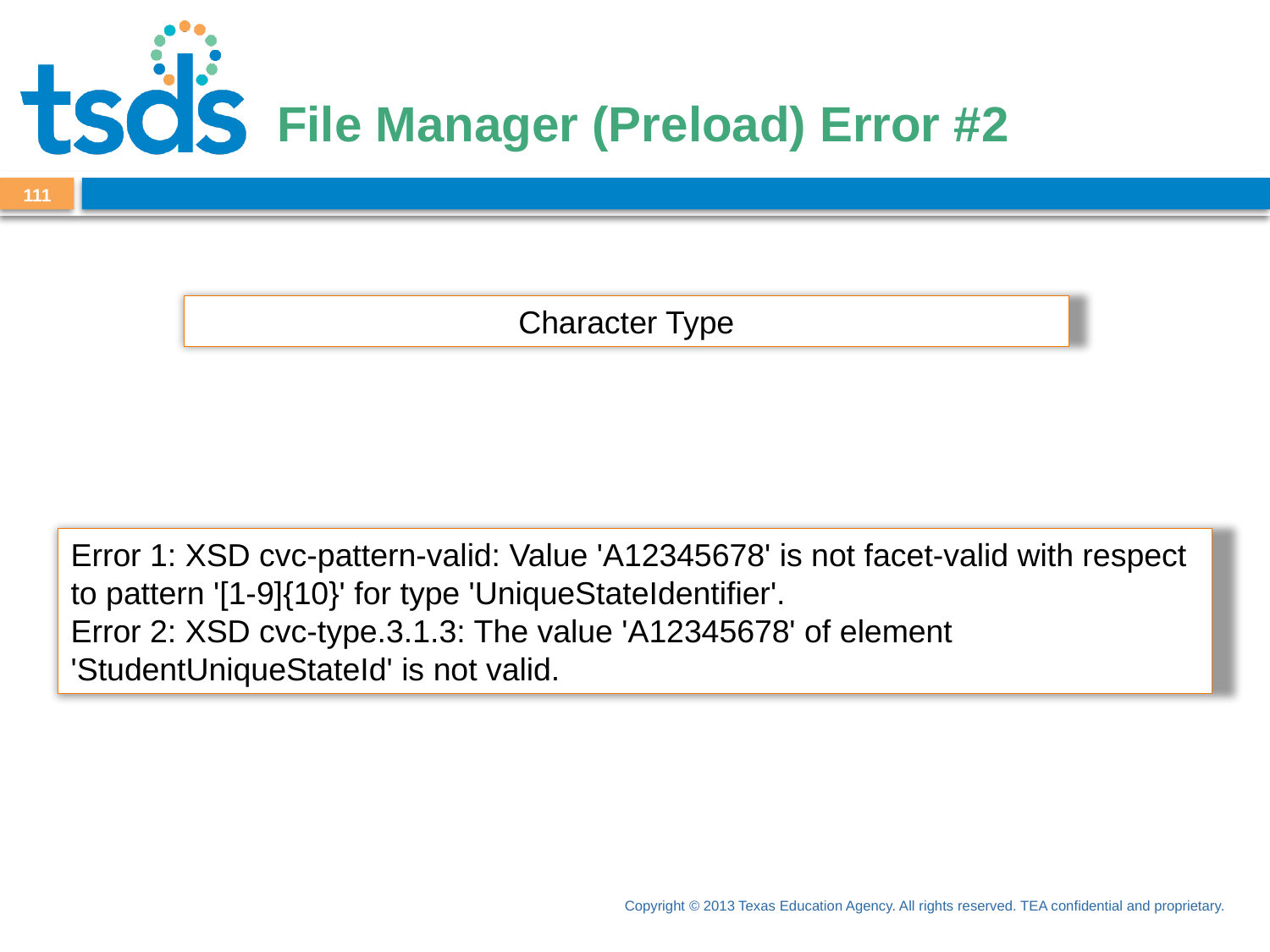

# File Manager (Preload) Error #2

111
Character Type
Error 1: XSD cvc-pattern-valid: Value 'A12345678' is not facet-valid with respect to pattern '[1-9]{10}' for type 'UniqueStateIdentifier'.
Error 2: XSD cvc-type.3.1.3: The value 'A12345678' of element 'StudentUniqueStateId' is not valid.